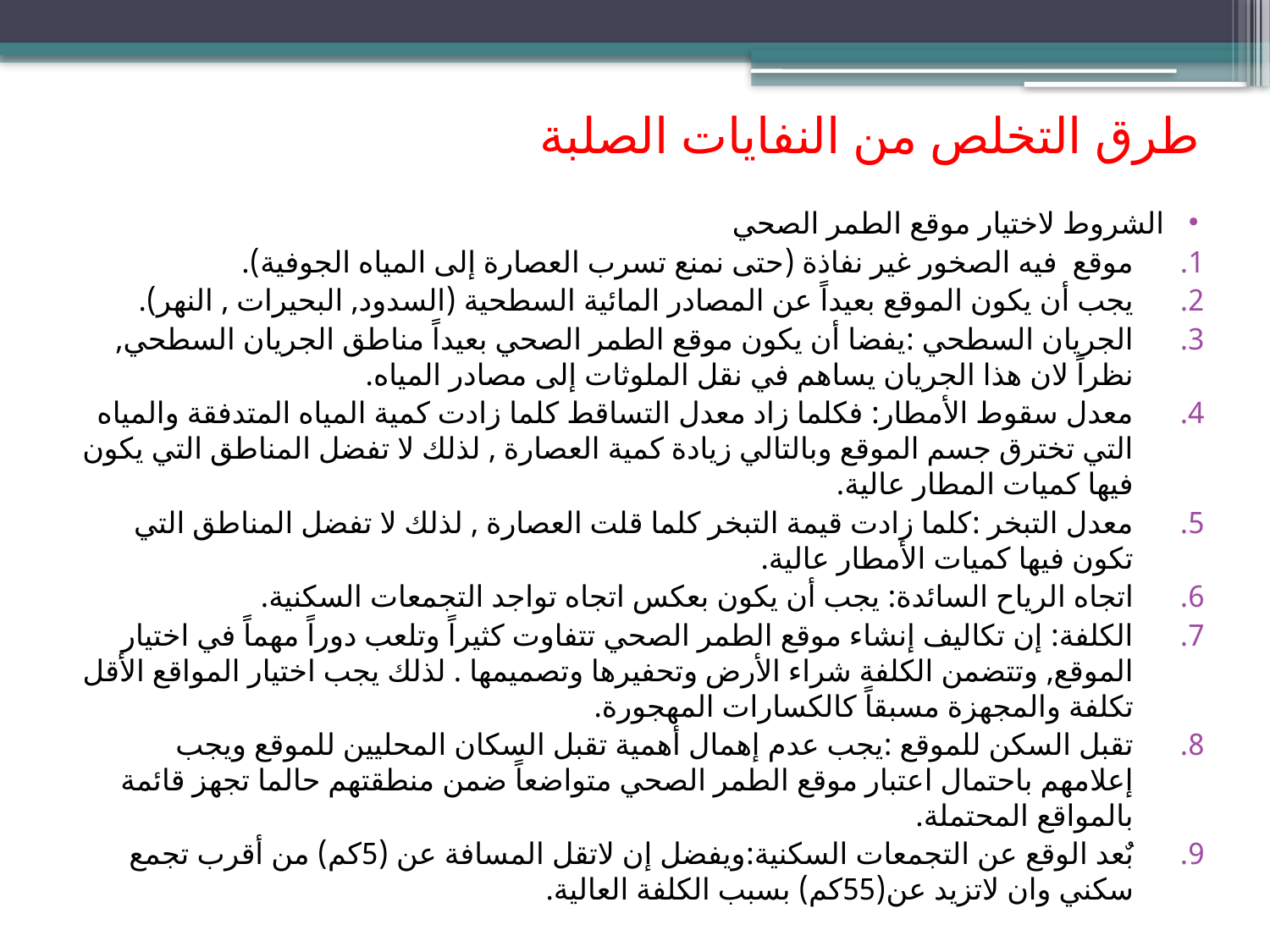

# طرق التخلص من النفايات الصلبة
الشروط لاختيار موقع الطمر الصحي
موقع  فيه الصخور غير نفاذة (حتى نمنع تسرب العصارة إلى المياه الجوفية).
يجب أن يكون الموقع بعيداً عن المصادر المائية السطحية (السدود, البحيرات , النهر).
الجريان السطحي :يفضا أن يكون موقع الطمر الصحي بعيداً مناطق الجريان السطحي, نظراً لان هذا الجريان يساهم في نقل الملوثات إلى مصادر المياه.
معدل سقوط الأمطار: فكلما زاد معدل التساقط كلما زادت كمية المياه المتدفقة والمياه التي تخترق جسم الموقع وبالتالي زيادة كمية العصارة , لذلك لا تفضل المناطق التي يكون فيها كميات المطار عالية.
معدل التبخر :كلما زادت قيمة التبخر كلما قلت العصارة , لذلك لا تفضل المناطق التي تكون فيها كميات الأمطار عالية.
اتجاه الرياح السائدة: يجب أن يكون بعكس اتجاه تواجد التجمعات السكنية.
الكلفة: إن تكاليف إنشاء موقع الطمر الصحي تتفاوت كثيراً وتلعب دوراً مهماً في اختيار الموقع, وتتضمن الكلفة شراء الأرض وتحفيرها وتصميمها . لذلك يجب اختيار المواقع الأقل تكلفة والمجهزة مسبقاً كالكسارات المهجورة.
تقبل السكن للموقع :يجب عدم إهمال أهمية تقبل السكان المحليين للموقع ويجب إعلامهم باحتمال اعتبار موقع الطمر الصحي متواضعاً ضمن منطقتهم حالما تجهز قائمة بالمواقع المحتملة.
بٌعد الوقع عن التجمعات السكنية:ويفضل إن لاتقل المسافة عن (5كم) من أقرب تجمع سكني وان لاتزيد عن(55كم) بسبب الكلفة العالية.